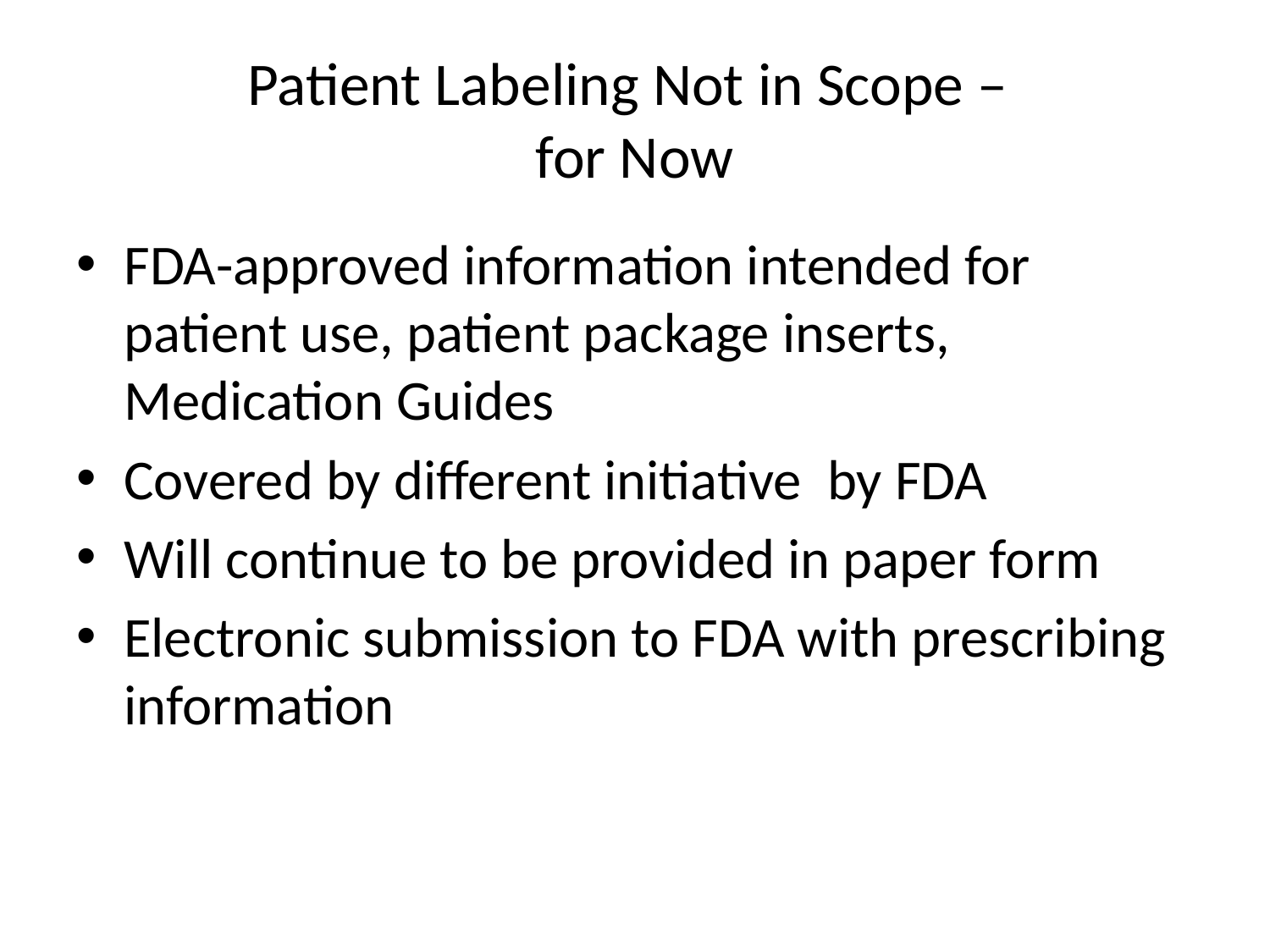

# Patient Labeling Not in Scope – for Now
FDA-approved information intended for patient use, patient package inserts, Medication Guides
Covered by different initiative  by FDA
Will continue to be provided in paper form
Electronic submission to FDA with prescribing information